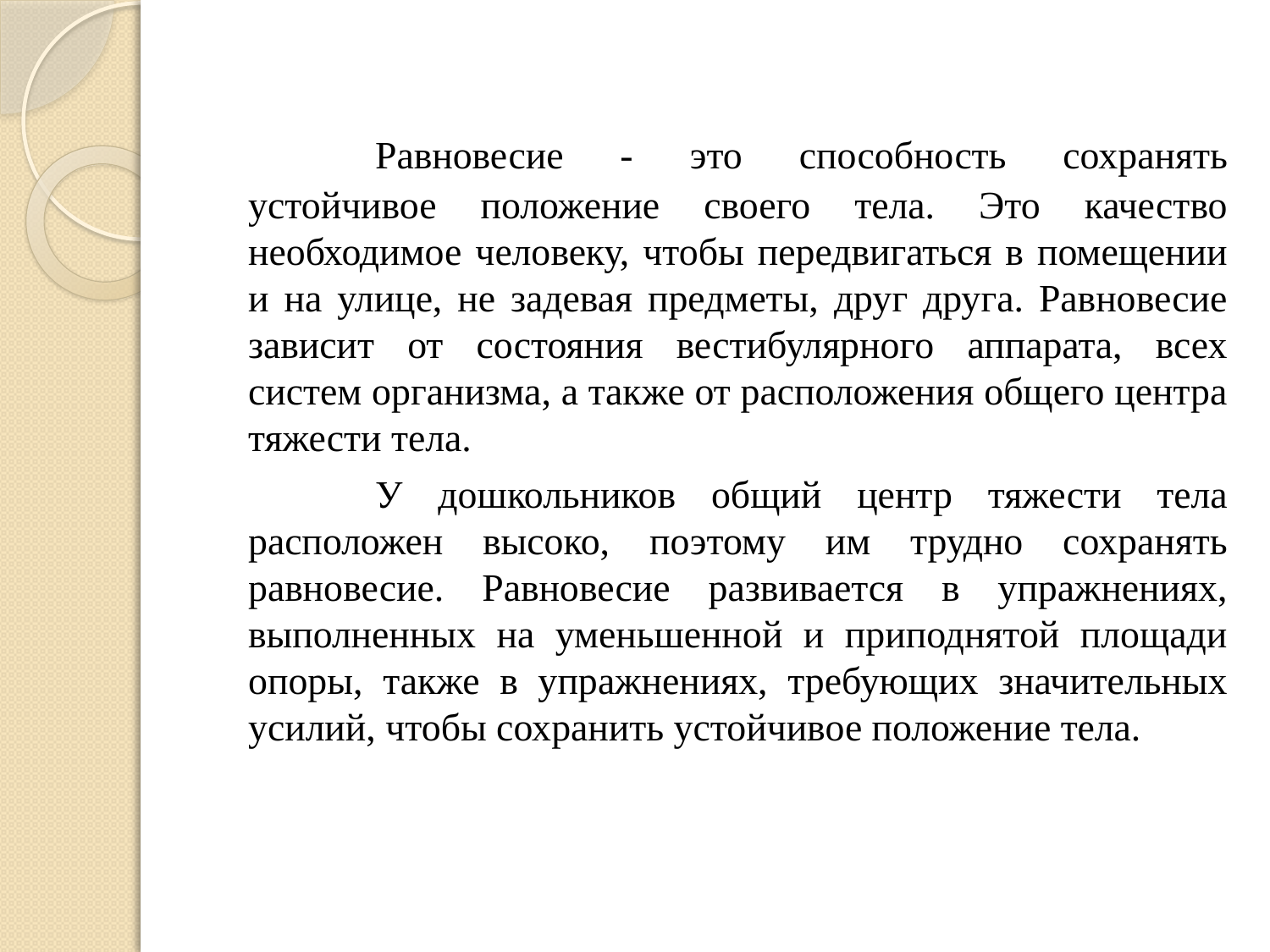

Равновесие - это способность сохранять устойчивое положение своего тела. Это качество необходимое человеку, чтобы передвигаться в помещении и на улице, не задевая предметы, друг друга. Равновесие зависит от состояния вестибулярного аппарата, всех систем организма, а также от расположения общего центра тяжести тела.
		У дошкольников общий центр тяжести тела расположен высоко, поэтому им трудно сохранять равновесие. Равновесие развивается в упражнениях, выполненных на уменьшенной и приподнятой площади опоры, также в упражнениях, требующих значительных усилий, чтобы сохранить устойчивое положение тела.